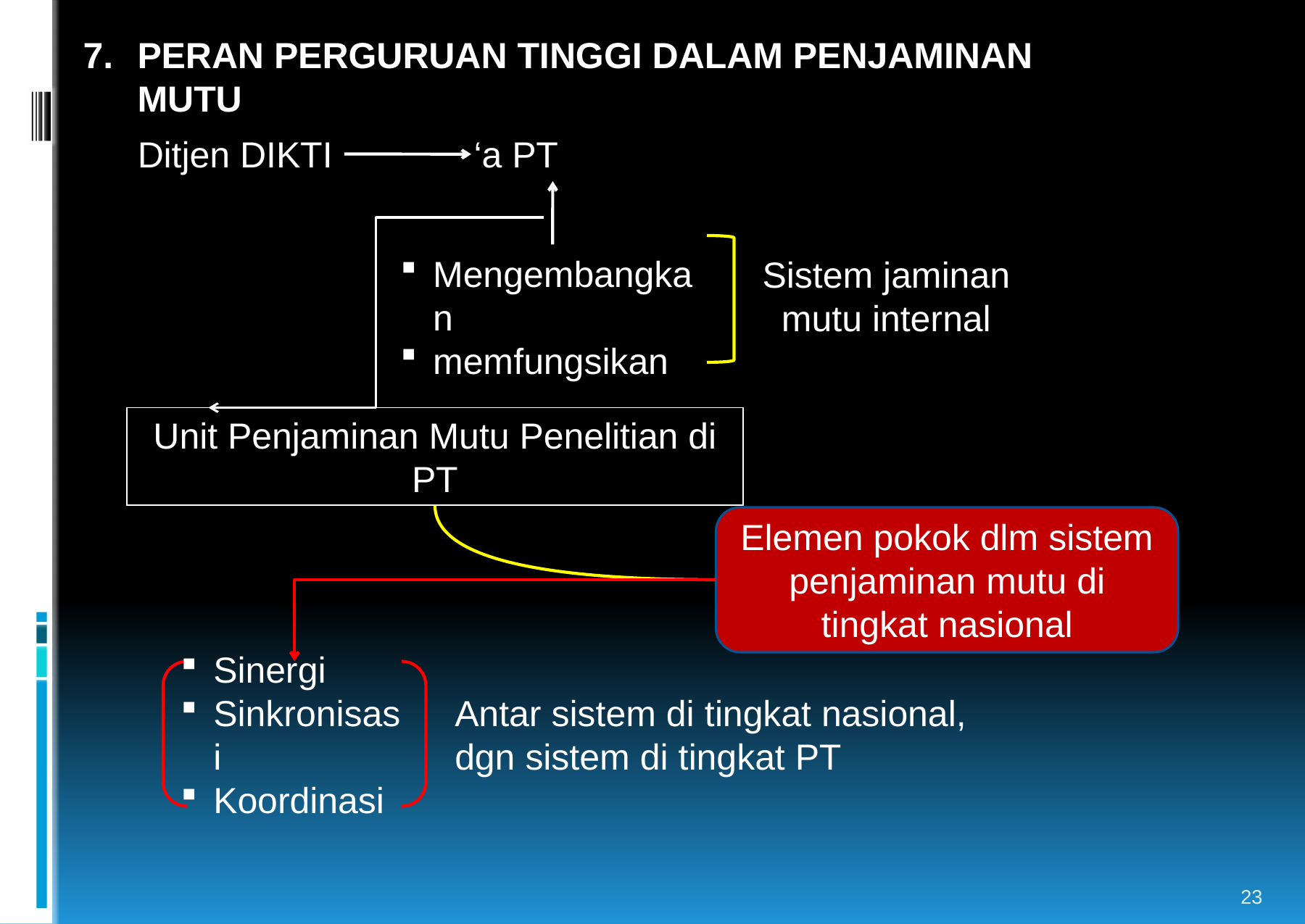

PERAN PERGURUAN TINGGI DALAM PENJAMINAN MUTU
Ditjen DIKTI		 ‘a PT

Mengembangkan
memfungsikan
Sistem jaminan mutu internal
Unit Penjaminan Mutu Penelitian di PT
Elemen pokok dlm sistem penjaminan mutu di tingkat nasional
Sinergi
Sinkronisasi
Koordinasi
Antar sistem di tingkat nasional, dgn sistem di tingkat PT
23